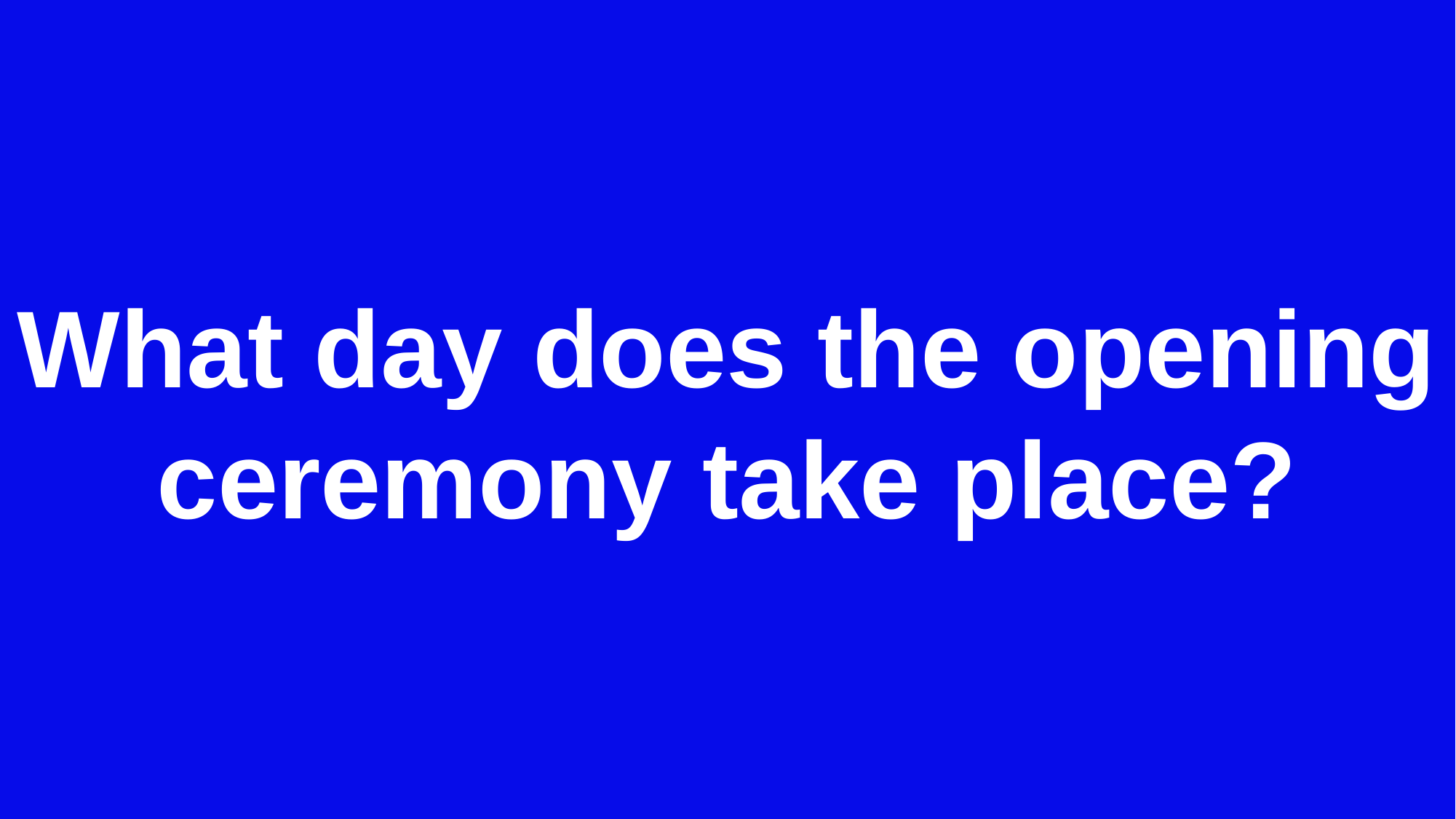

What day does the opening ceremony take place?